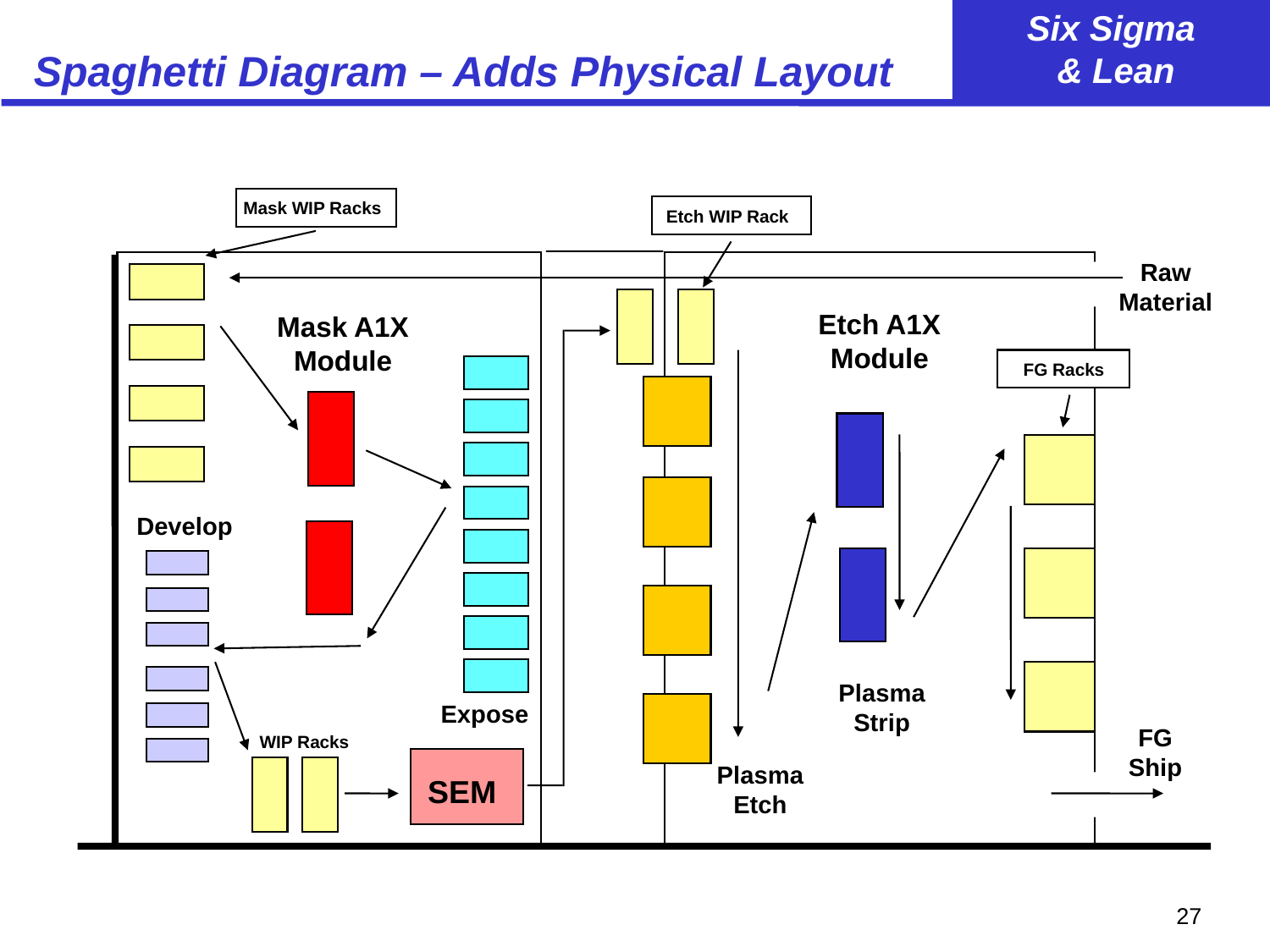

# Spaghetti Diagram – Adds Physical Layout

Mask WIP Racks

Etch WIP Rack

Raw
Material

Etch A1X
Module
Mask A1X
Module

FG Racks

Develop

Plasma
Strip
Expose

FG
Ship
WIP Racks

Plasma
Etch

SEM